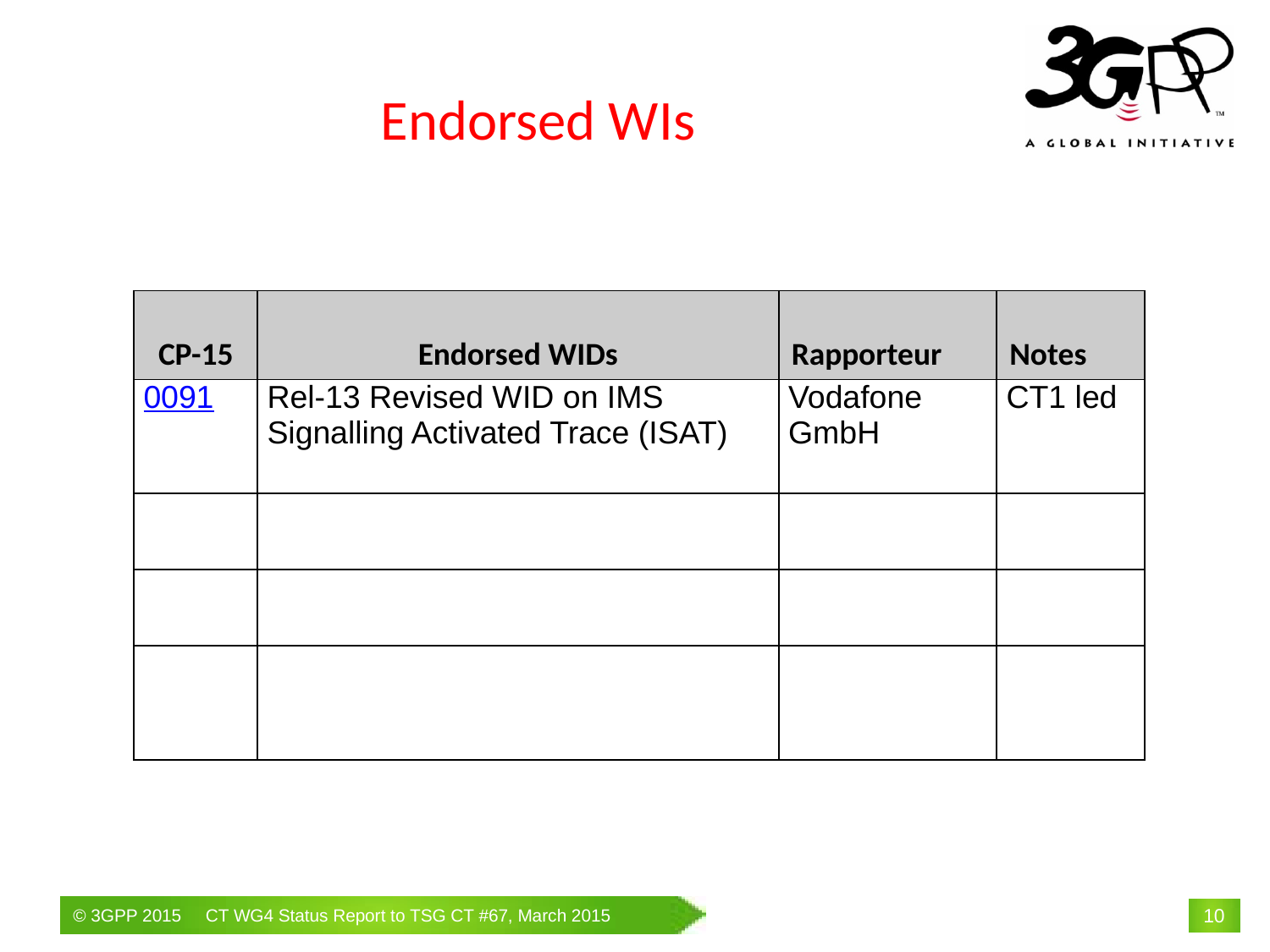

# Endorsed WIs

| CP-15 | Endorsed WIDs | Rapporteur | Notes |
| --- | --- | --- | --- |
| 0091 | Rel-13 Revised WID on IMS Signalling Activated Trace (ISAT) | Vodafone GmbH | CT1 led |
|  |  |  |  |
|  |  |  |  |
|  |  |  |  |